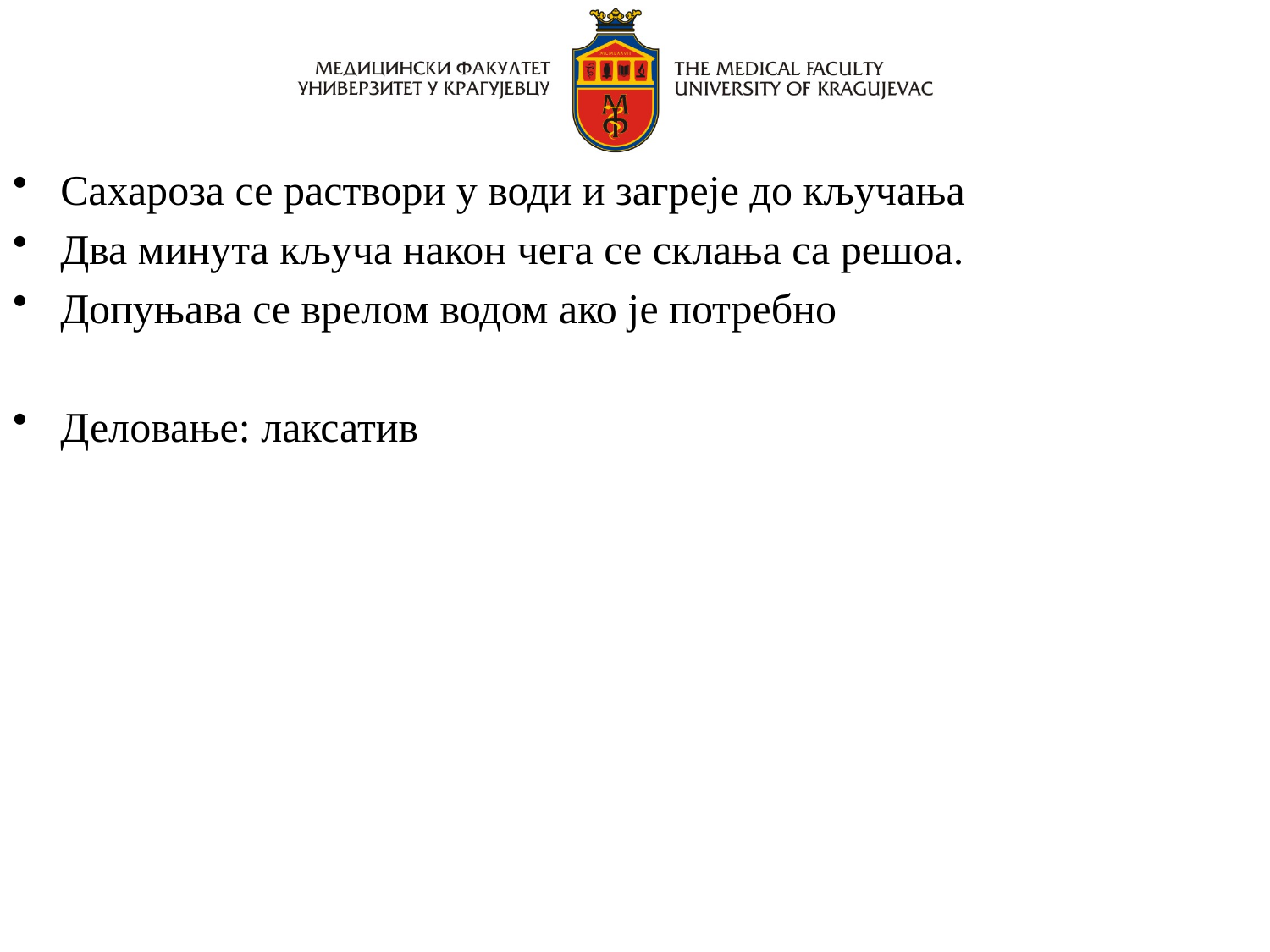

Сахароза се раствори у води и загреје до кључања
Два минута кључа након чега се склања са решоа.
Допуњава се врелом водом ако је потребно

Деловање: лаксатив